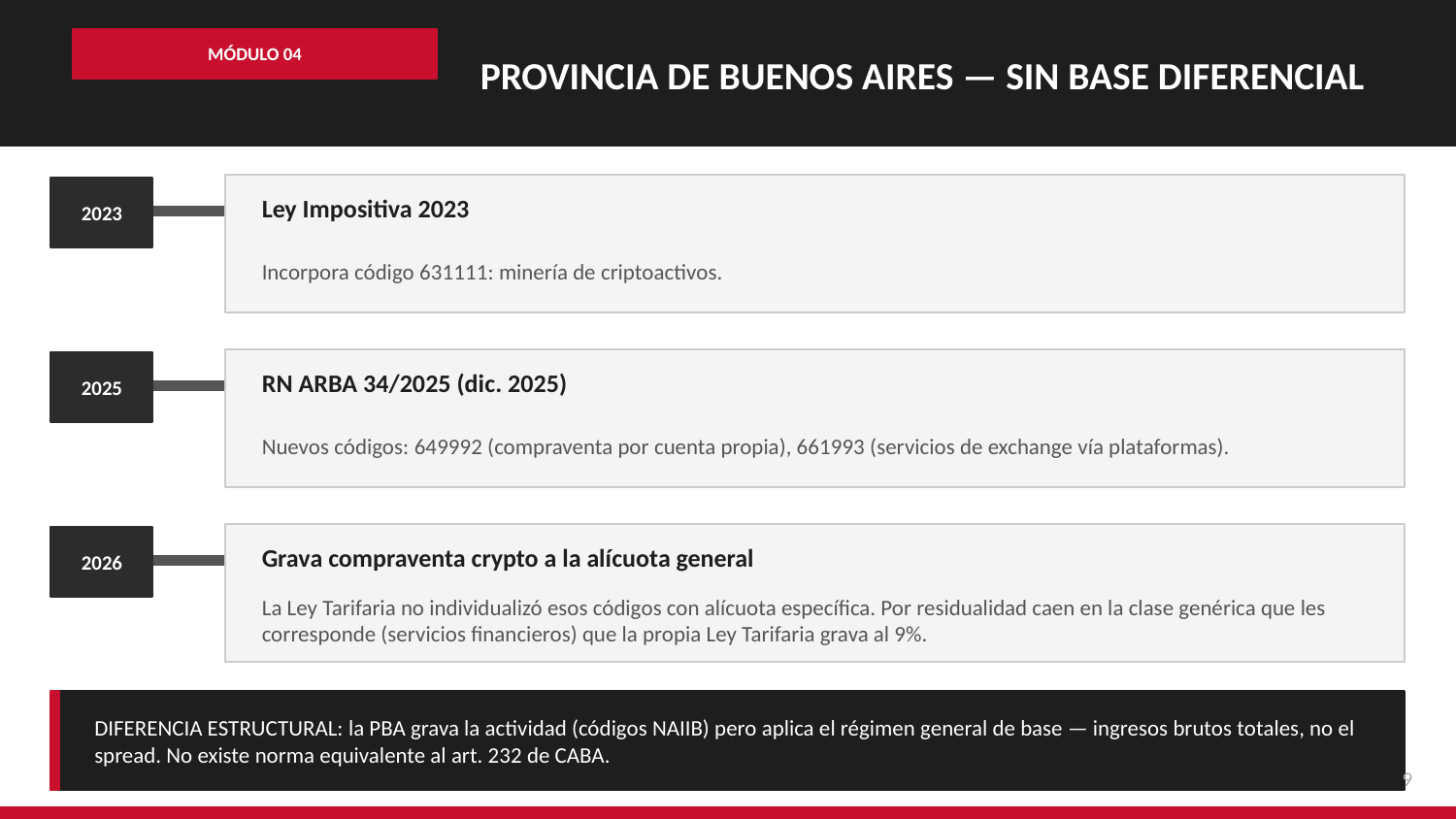

PROVINCIA DE BUENOS AIRES — SIN BASE DIFERENCIAL

MÓDULO 04

2023
Ley Impositiva 2023

Incorpora código 631111: minería de criptoactivos.

2025
RN ARBA 34/2025 (dic. 2025)

Nuevos códigos: 649992 (compraventa por cuenta propia), 661993 (servicios de exchange vía plataformas).

2026
Grava compraventa crypto a la alícuota general

La Ley Tarifaria no individualizó esos códigos con alícuota específica. Por residualidad caen en la clase genérica que les corresponde (servicios financieros) que la propia Ley Tarifaria grava al 9%.

DIFERENCIA ESTRUCTURAL: la PBA grava la actividad (códigos NAIIB) pero aplica el régimen general de base — ingresos brutos totales, no el spread. No existe norma equivalente al art. 232 de CABA.
9